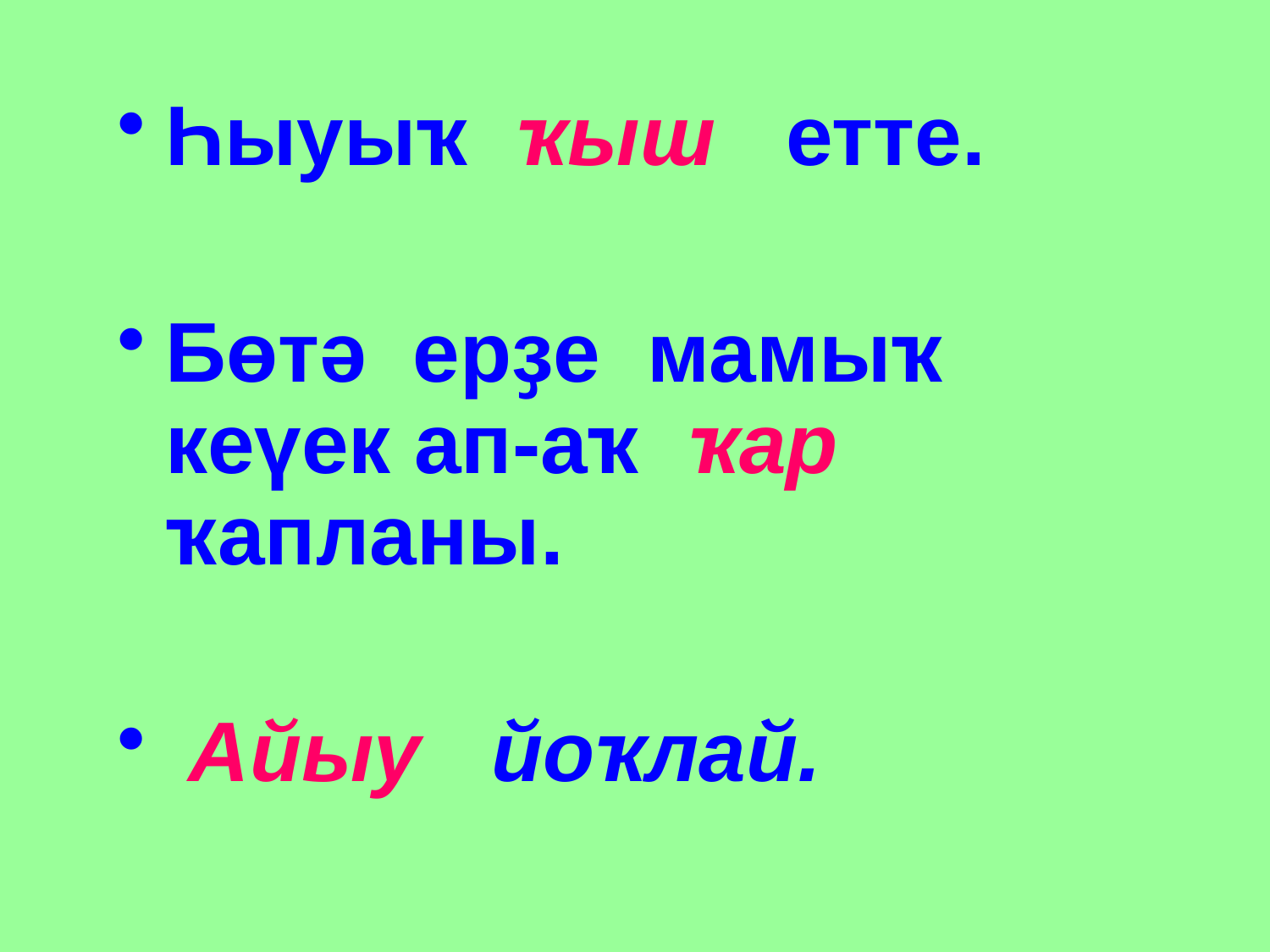

Һыуыҡ  ҡыш   етте.

Бөтә  ерҙе  мамыҡ  кеүек ап-аҡ  ҡар   ҡапланы.

 Айыу   йоҡлай.